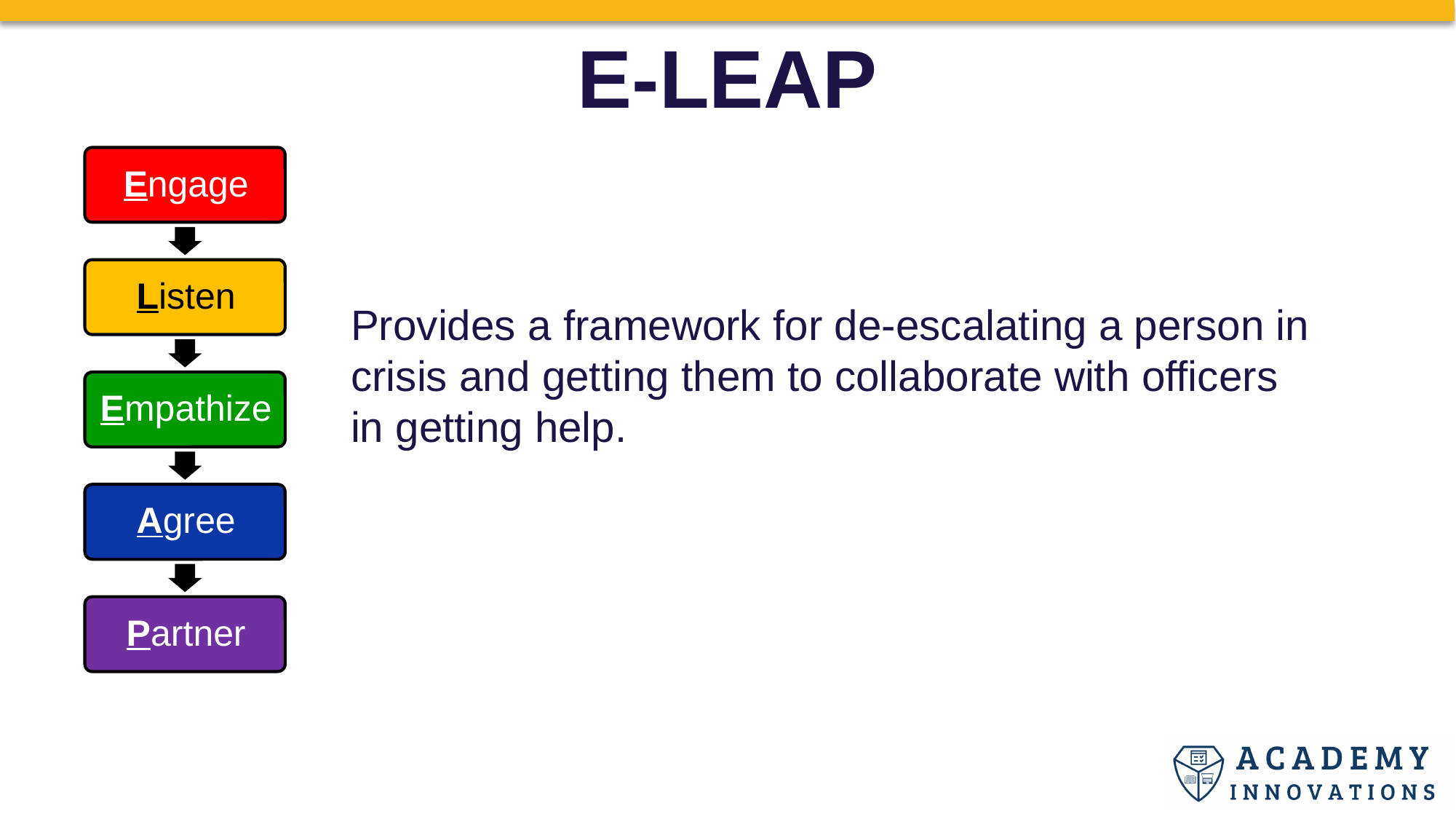

E-LEAP
Engage

Listen

Empathize

Agree

Partner
Provides a framework for de-escalating a person in crisis and getting them to collaborate with officers in getting help.